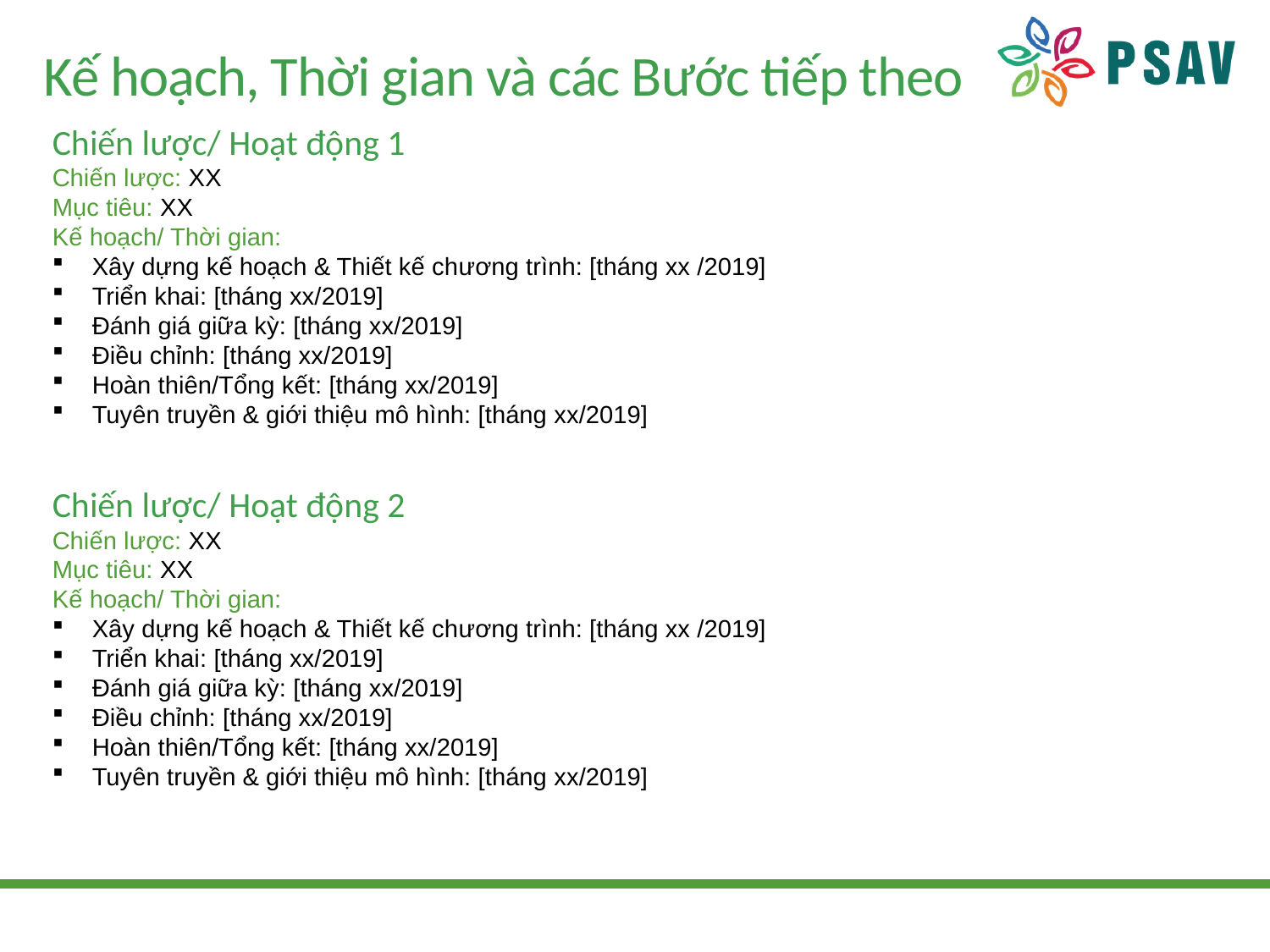

# Kế hoạch, Thời gian và các Bước tiếp theo
Chiến lược/ Hoạt động 1
Chiến lược: XX
Mục tiêu: XX
Kế hoạch/ Thời gian:
Xây dựng kế hoạch & Thiết kế chương trình: [tháng xx /2019]
Triển khai: [tháng xx/2019]
Đánh giá giữa kỳ: [tháng xx/2019]
Điều chỉnh: [tháng xx/2019]
Hoàn thiên/Tổng kết: [tháng xx/2019]
Tuyên truyền & giới thiệu mô hình: [tháng xx/2019]

Chiến lược/ Hoạt động 2
Chiến lược: XX
Mục tiêu: XX
Kế hoạch/ Thời gian:
Xây dựng kế hoạch & Thiết kế chương trình: [tháng xx /2019]
Triển khai: [tháng xx/2019]
Đánh giá giữa kỳ: [tháng xx/2019]
Điều chỉnh: [tháng xx/2019]
Hoàn thiên/Tổng kết: [tháng xx/2019]
Tuyên truyền & giới thiệu mô hình: [tháng xx/2019]